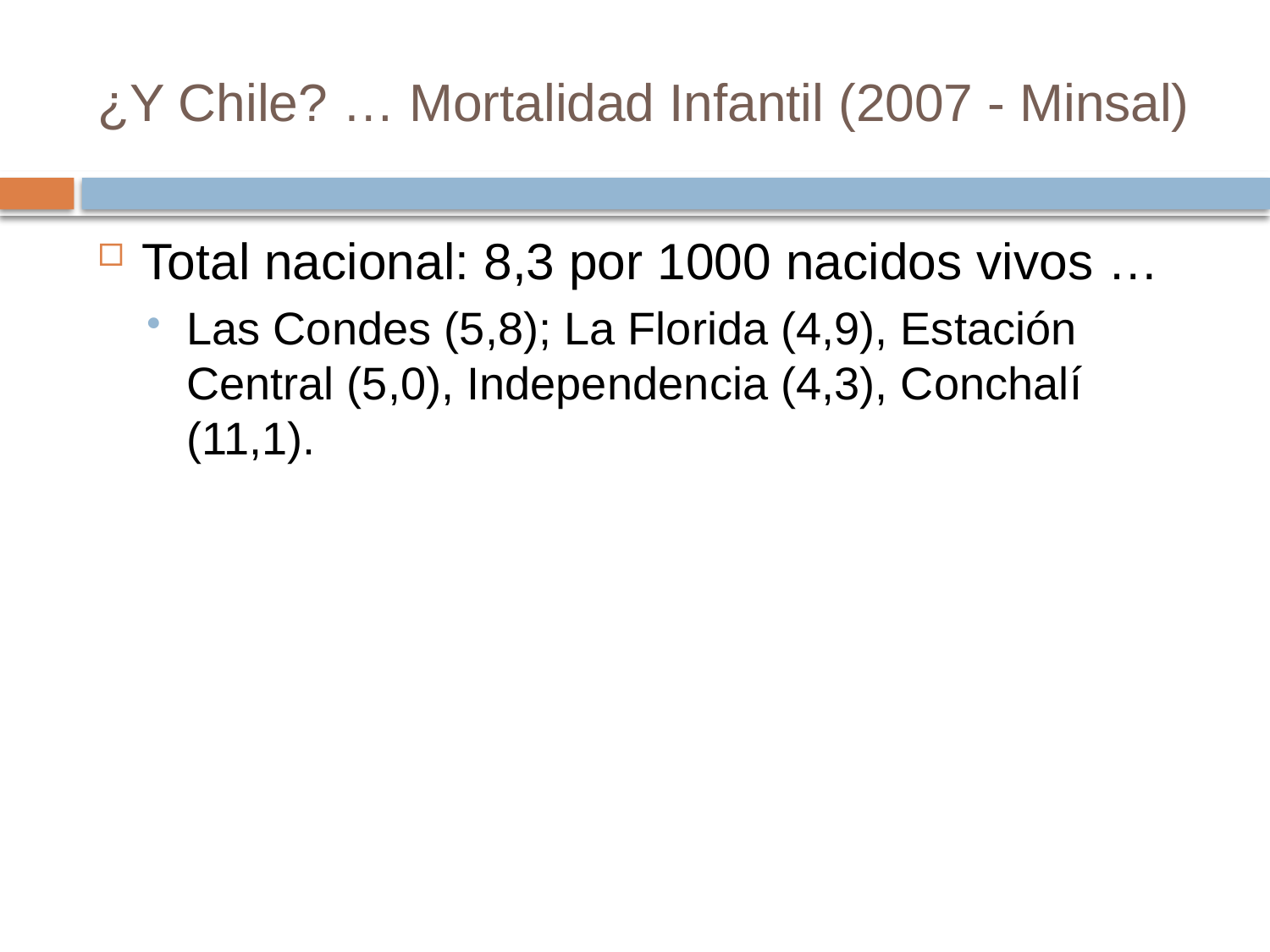

# ¿Y Chile? … Mortalidad Infantil (2007 - Minsal)
Total nacional: 8,3 por 1000 nacidos vivos …
Las Condes (5,8); La Florida (4,9), Estación Central (5,0), Independencia (4,3), Conchalí (11,1).